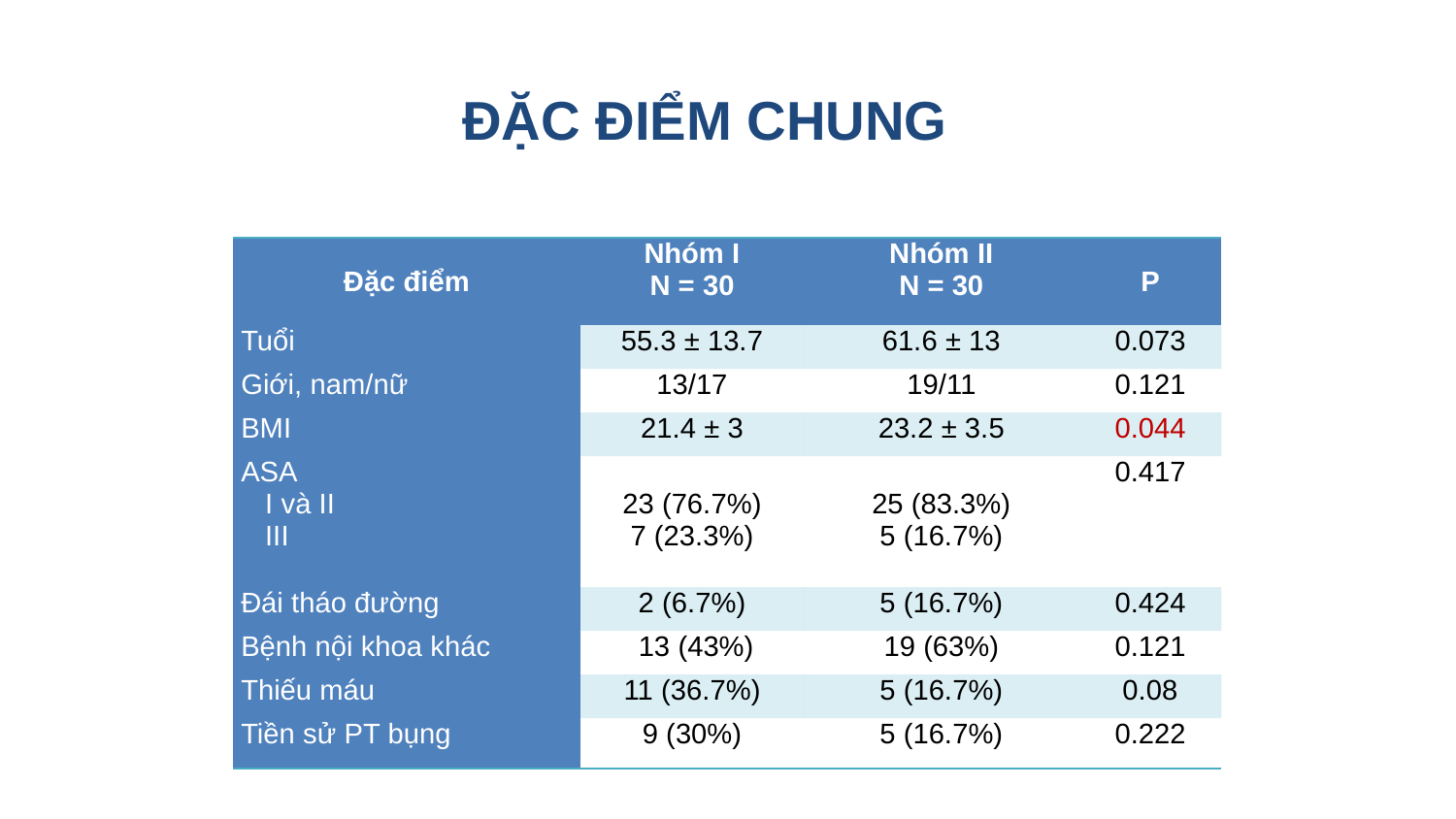

ĐẶC ĐIỂM CHUNG
| Đặc điểm | Nhóm I N = 30 | Nhóm II N = 30 | P |
| --- | --- | --- | --- |
| Tuổi | 55.3 ± 13.7 | 61.6 ± 13 | 0.073 |
| Giới, nam/nữ | 13/17 | 19/11 | 0.121 |
| BMI | 21.4 ± 3 | 23.2 ± 3.5 | 0.044 |
| ASA I và II III | 23 (76.7%) 7 (23.3%) | 25 (83.3%) 5 (16.7%) | 0.417 |
| Đái tháo đường | 2 (6.7%) | 5 (16.7%) | 0.424 |
| Bệnh nội khoa khác | 13 (43%) | 19 (63%) | 0.121 |
| Thiếu máu | 11 (36.7%) | 5 (16.7%) | 0.08 |
| Tiền sử PT bụng | 9 (30%) | 5 (16.7%) | 0.222 |